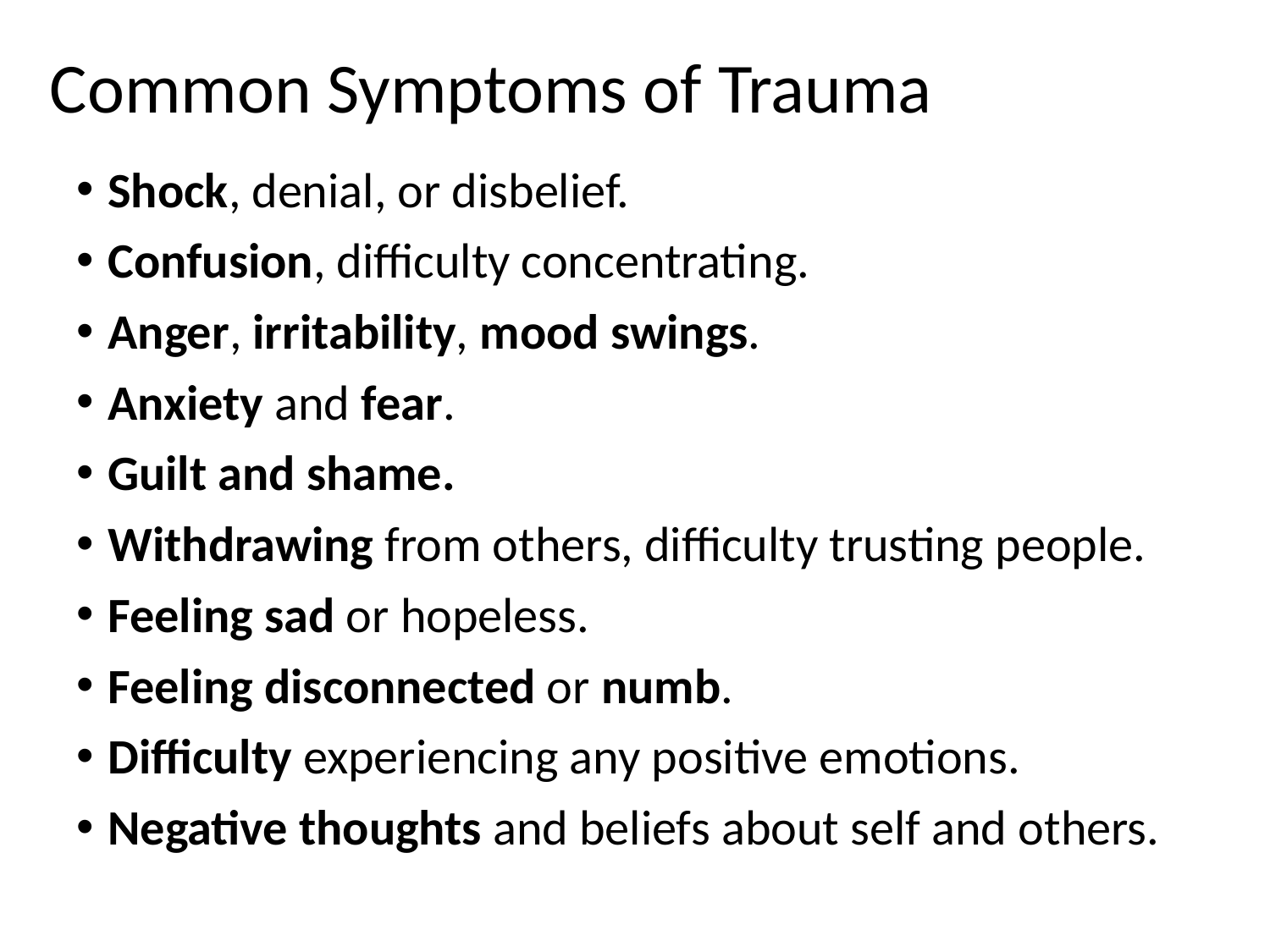

# Common Symptoms of Trauma
Shock, denial, or disbelief.
Confusion, difficulty concentrating.
Anger, irritability, mood swings.
Anxiety and fear.
Guilt and shame.
Withdrawing from others, difficulty trusting people.
Feeling sad or hopeless.
Feeling disconnected or numb.
Difficulty experiencing any positive emotions.
Negative thoughts and beliefs about self and others.